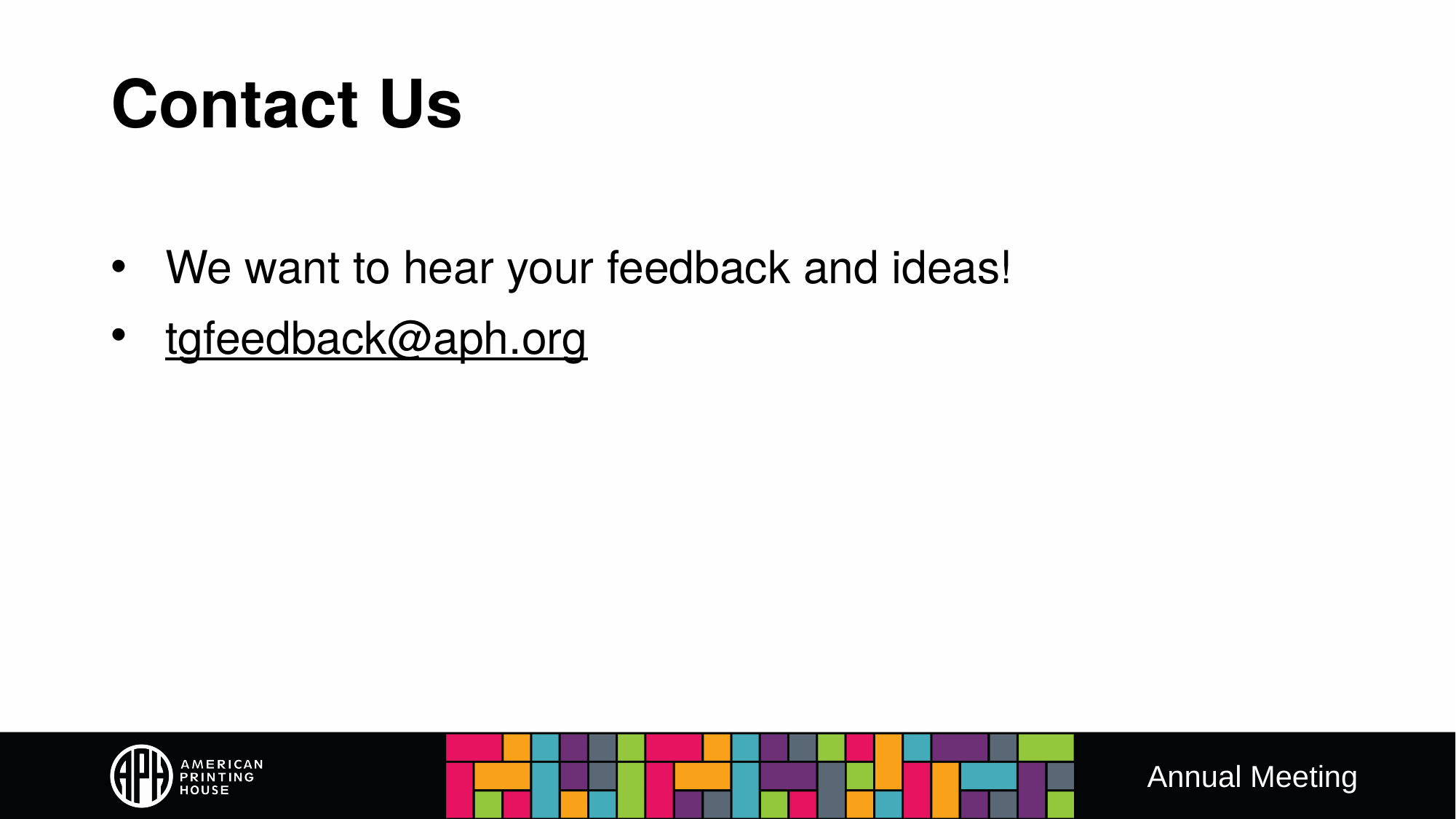

# Contact Us
We want to hear your feedback and ideas!
tgfeedback@aph.org